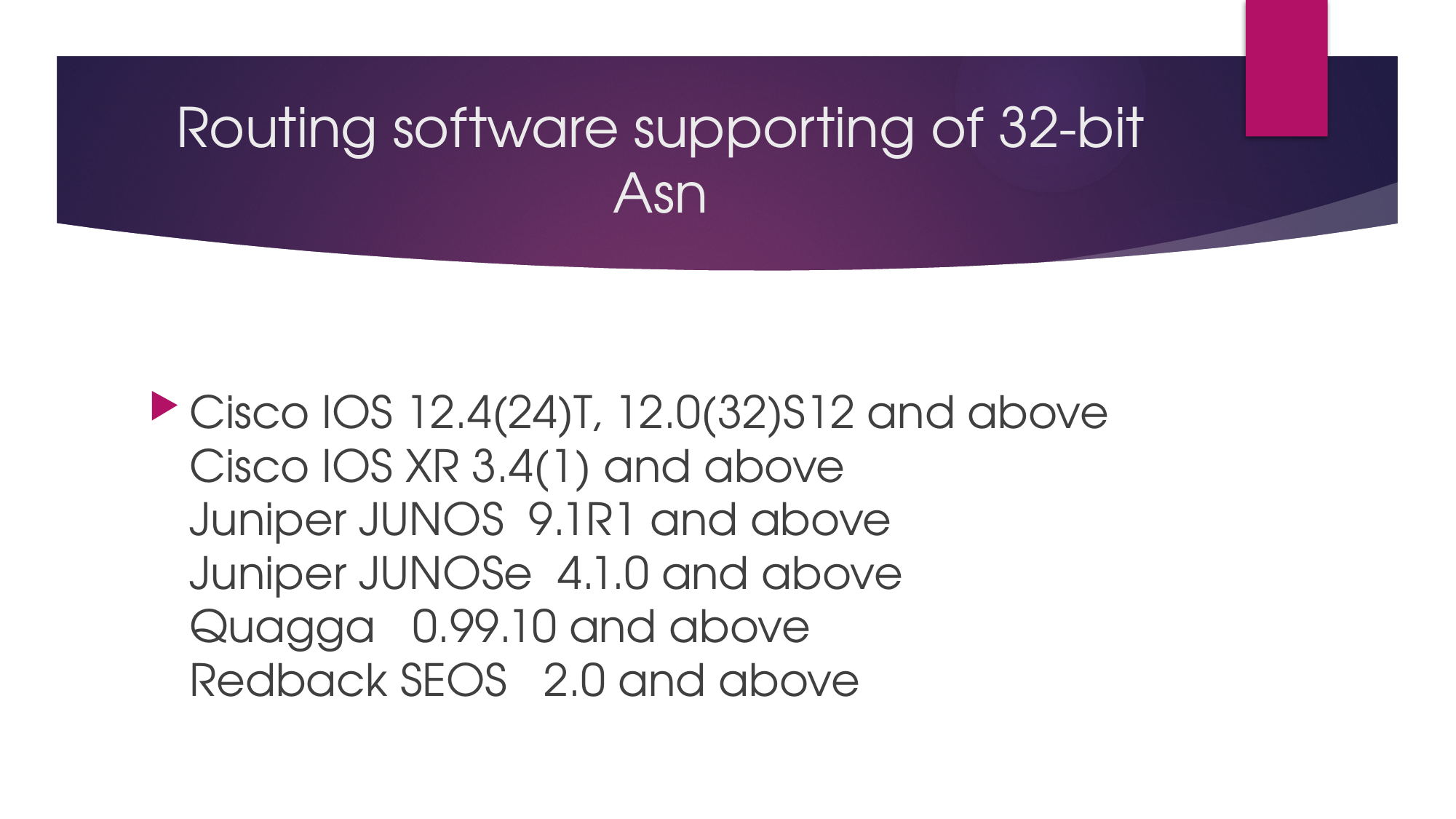

# Routing software supporting of 32-bit Asn

Cisco IOS 12.4(24)T, 12.0(32)S12 and above
Cisco IOS XR 3.4(1) and above
Juniper JUNOS  9.1R1 and above
Juniper JUNOSe  4.1.0 and above
Quagga   0.99.10 and above
Redback SEOS   2.0 and above